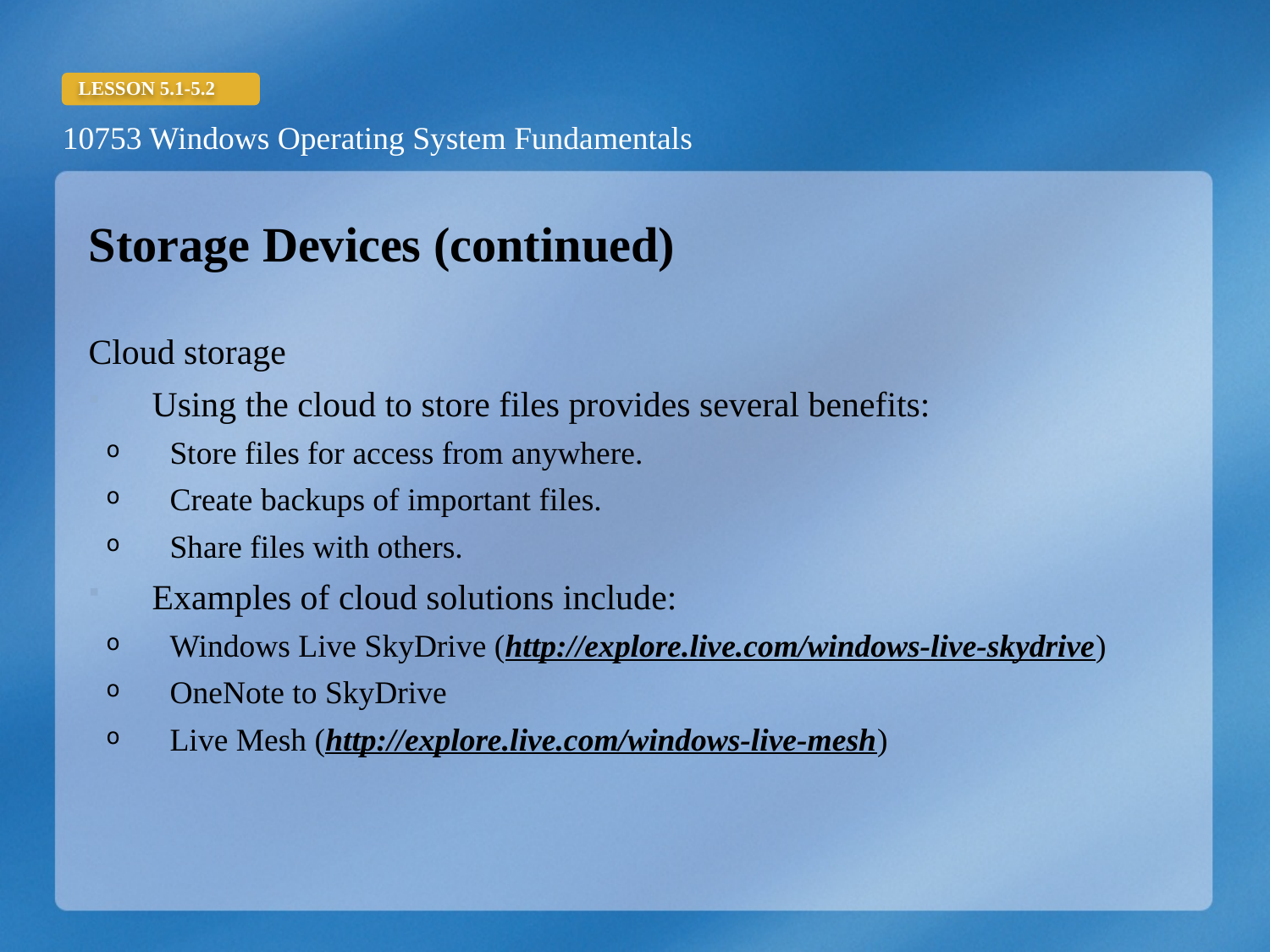

Storage Devices (continued)

Cloud storage
Using the cloud to store files provides several benefits:
Store files for access from anywhere.
Create backups of important files.
Share files with others.
Examples of cloud solutions include:
Windows Live SkyDrive (http://explore.live.com/windows-live-skydrive)
OneNote to SkyDrive
Live Mesh (http://explore.live.com/windows-live-mesh)